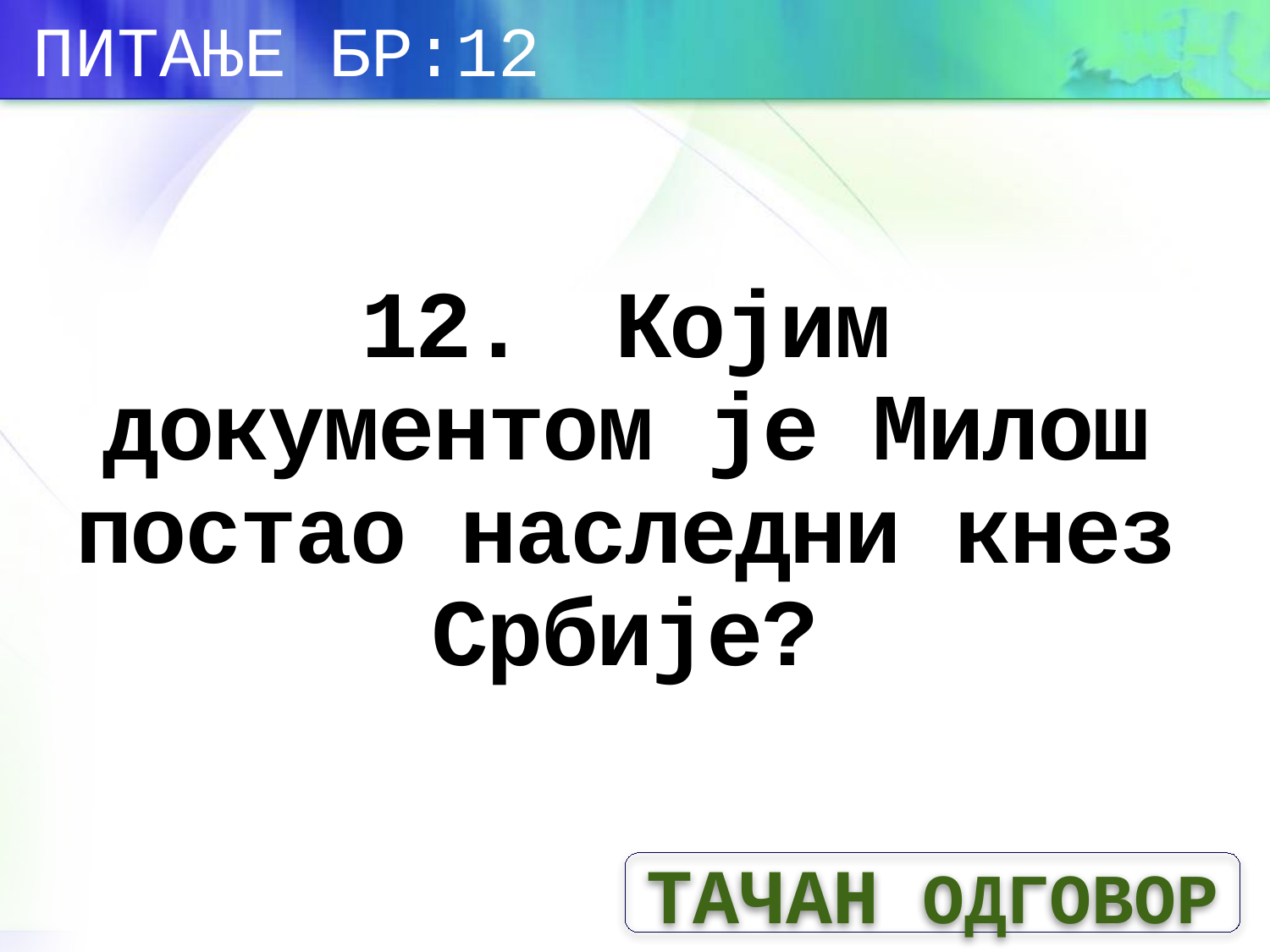

ПИТАЊЕ БР:12
# 12.	Којим документом је Милош постао наследни кнез Србије?
ТАЧАН ОДГОВОР